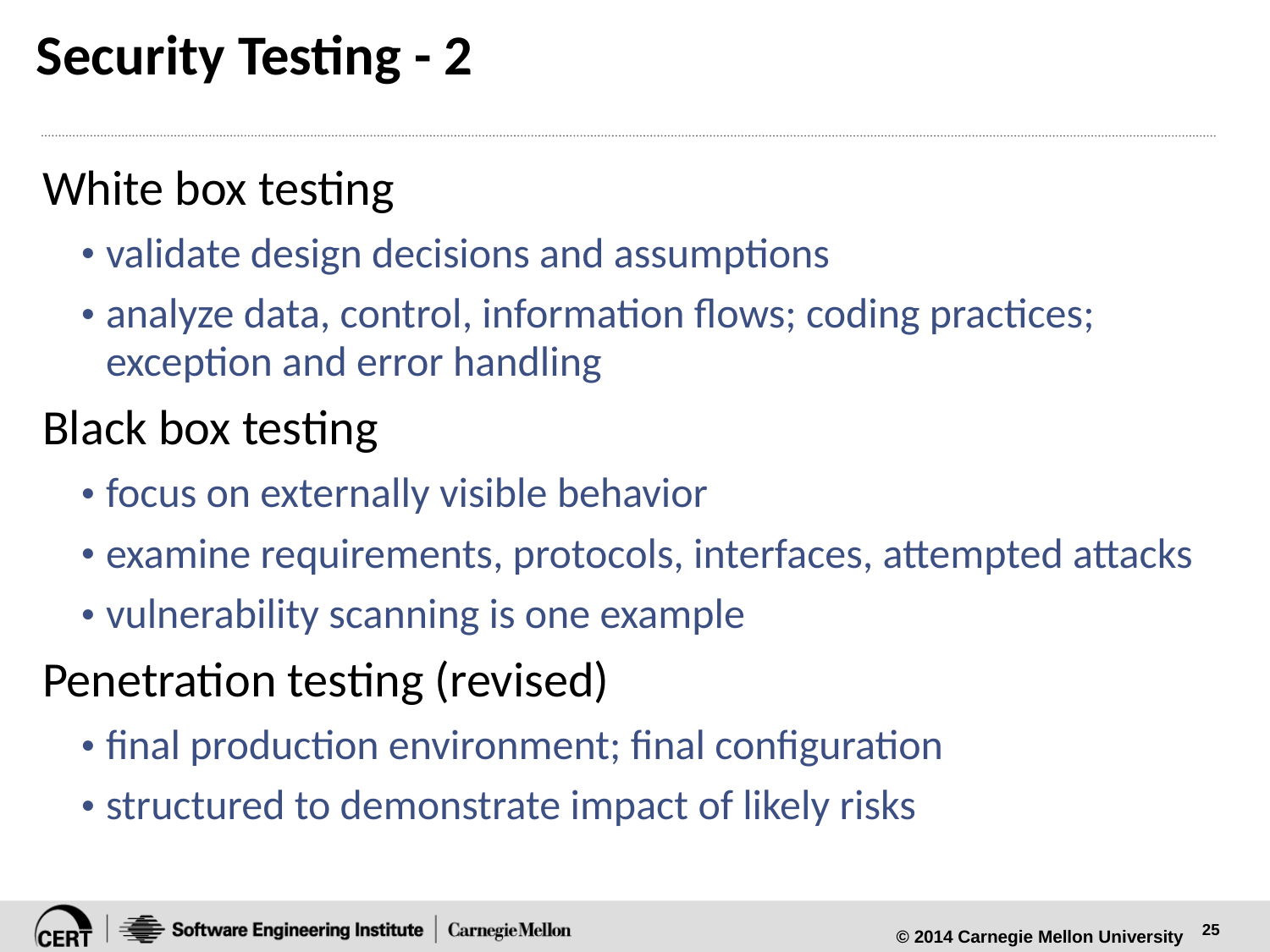

# Security Testing - 2
White box testing
validate design decisions and assumptions
analyze data, control, information flows; coding practices; exception and error handling
Black box testing
focus on externally visible behavior
examine requirements, protocols, interfaces, attempted attacks
vulnerability scanning is one example
Penetration testing (revised)
final production environment; final configuration
structured to demonstrate impact of likely risks